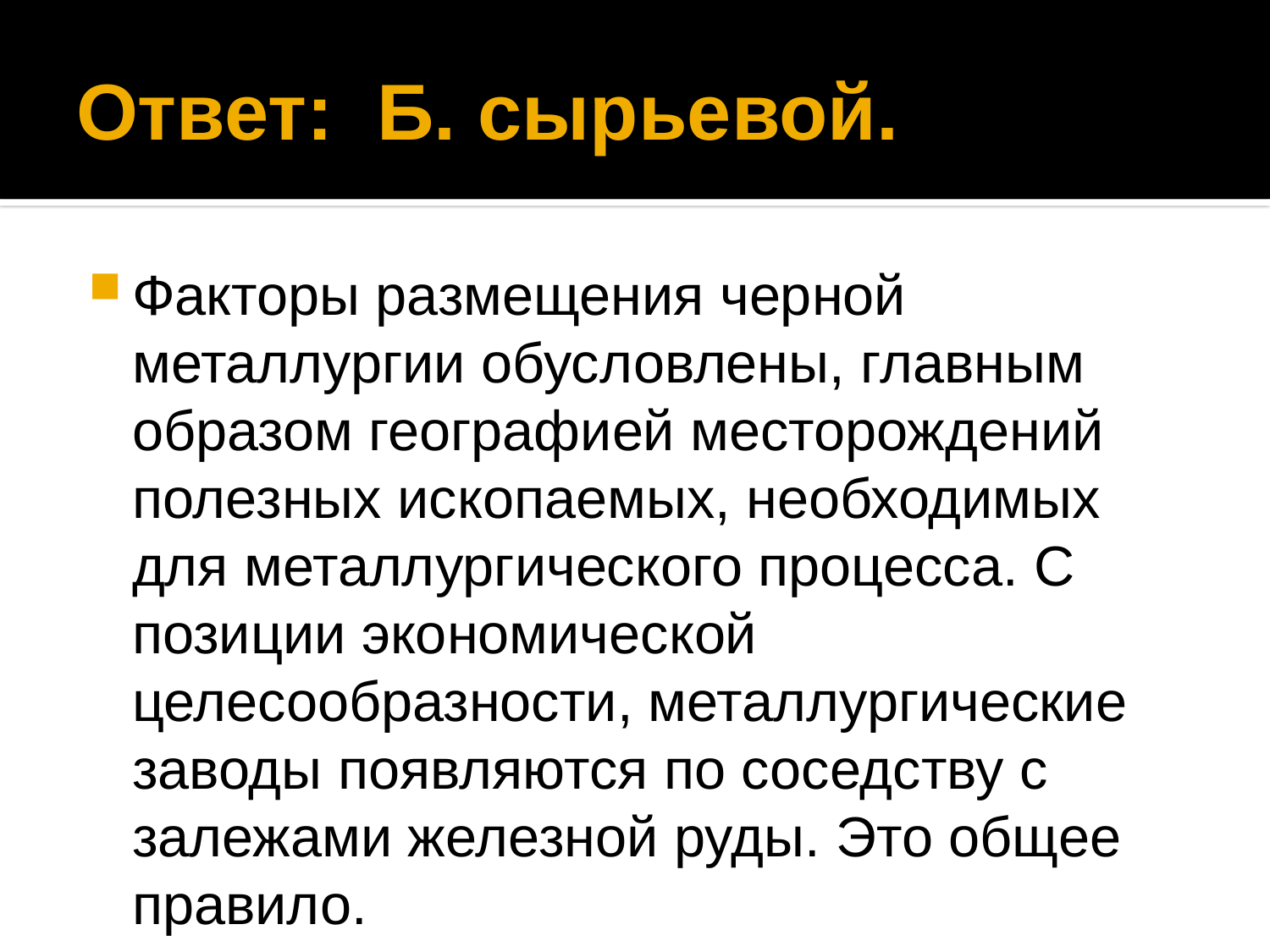

# Ответ:  Б. сырьевой.
Факторы размещения черной металлургии обусловлены, главным образом географией месторождений полезных ископаемых, необходимых для металлургического процесса. С позиции экономической целесообразности, металлургические заводы появляются по соседству с залежами железной руды. Это общее правило.